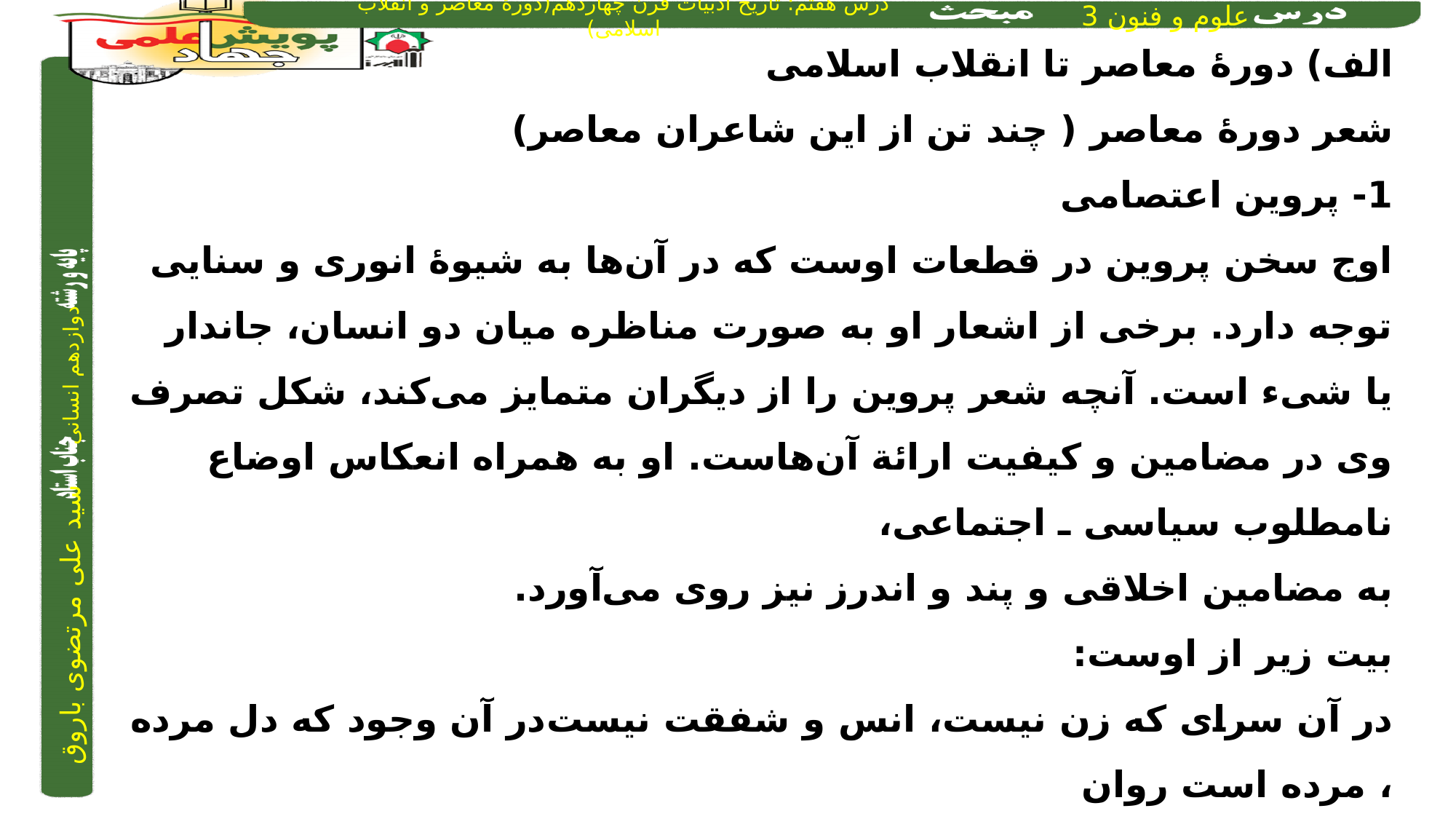

الف) دورۀ معاصر تا انقلاب اسلامی
شعر دورۀ معاصر ( چند تن از این شاعران معاصر)
1- پروین اعتصامی
اوج سخن پروین در قطعات اوست که در آن‌ها به شیوۀ انوری و سنایی توجه دارد. برخی از اشعار او به صورت مناظره میان دو انسان، جاندار یا شیء است. آنچه شعر پروین را از دیگران متمایز می‌کند، شکل تصرف وی در مضامین و کیفیت ارائة آن‌هاست. او به همراه انعکاس اوضاع نامطلوب سیاسی ـ اجتماعی،
به مضامین اخلاقی و پند و اندرز نیز روی می‌آورد.
بیت زیر از اوست:
در آن سرای که زن نیست، انس و شفقت نیست	در آن وجود که دل مرده ، مرده است روان